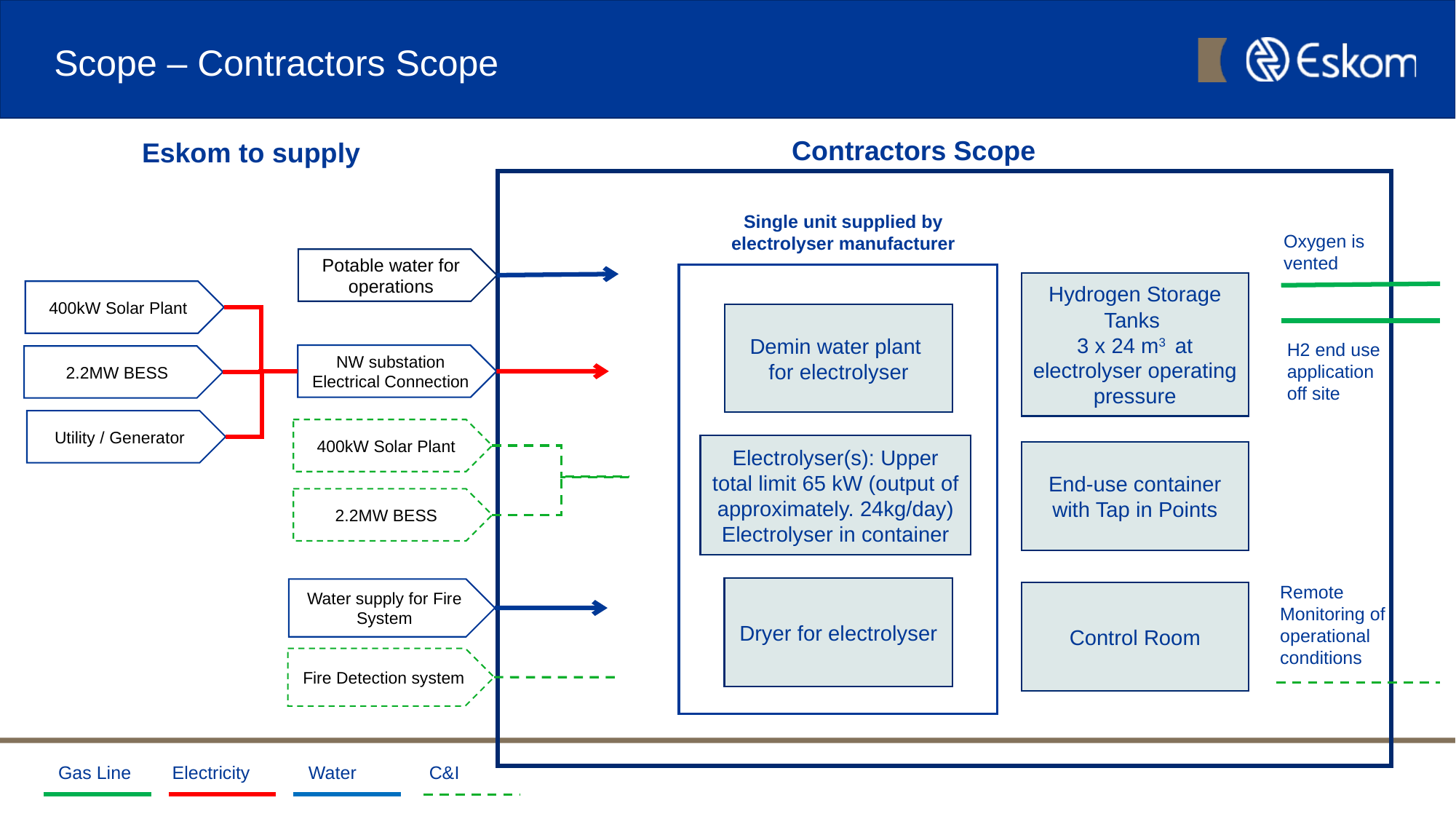

# Scope – Contractors Scope
Contractors Scope
Eskom to supply

Single unit supplied by electrolyser manufacturer
Oxygen is vented
Potable water for operations

Hydrogen Storage Tanks
3 x 24 m3  at electrolyser operating pressure
400kW Solar Plant
Demin water plant  for electrolyser
H2 end use application off site
NW substation Electrical Connection
2.2MW BESS
400kW Solar Plant
Electrolyser(s): Upper total limit 65 kW (output of approximately. 24kg/day)
Electrolyser in container
End-use container with Tap in Points
2.2MW BESS
Dryer for electrolyser
Water supply for Fire System
Control Room
Fire Detection system
C&I
Gas Line
Electricity
Water
Utility / Generator
Remote Monitoring of operational conditions